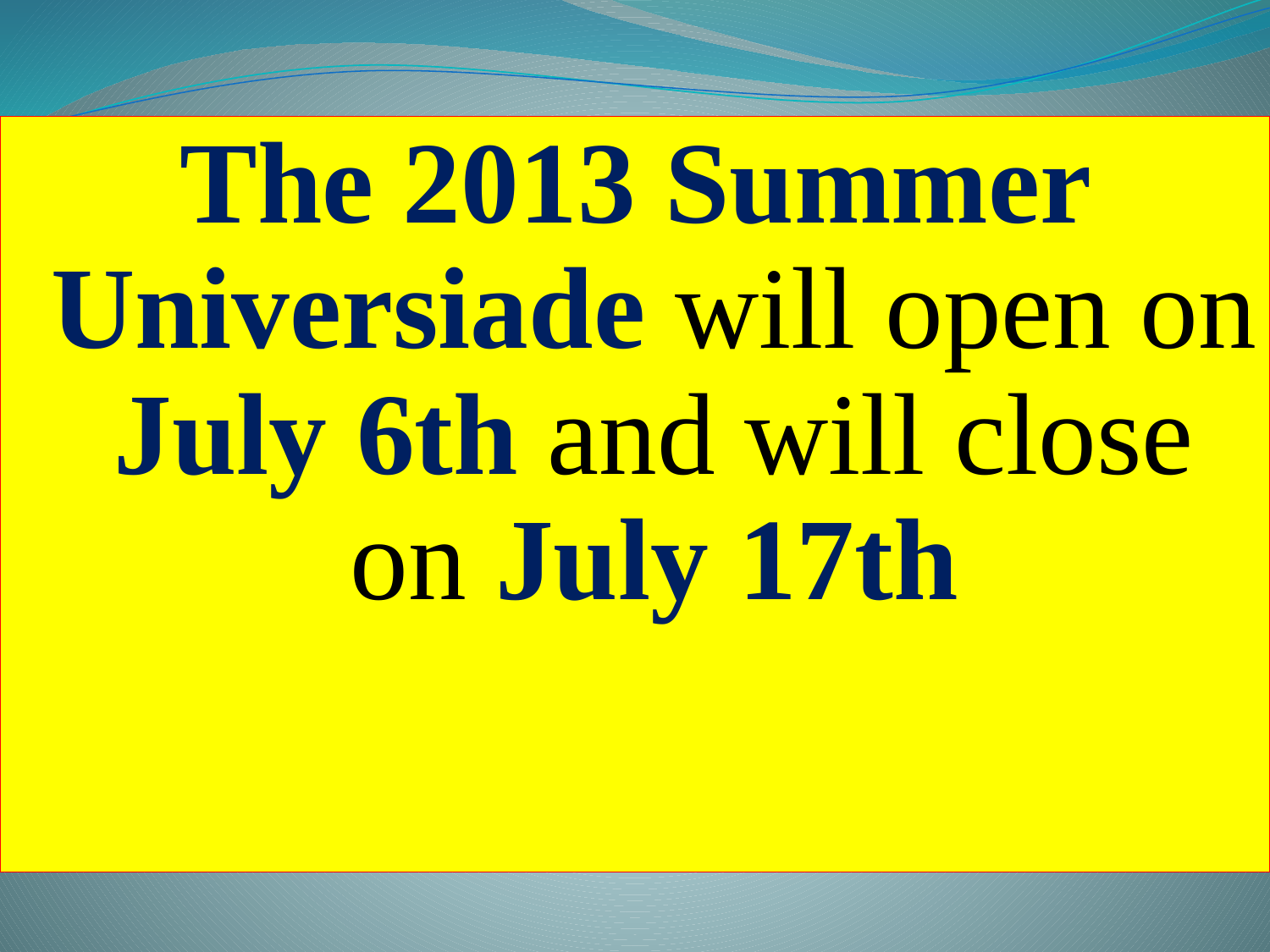

The 2013 Summer Universiade will open on July 6th and will close on July 17th